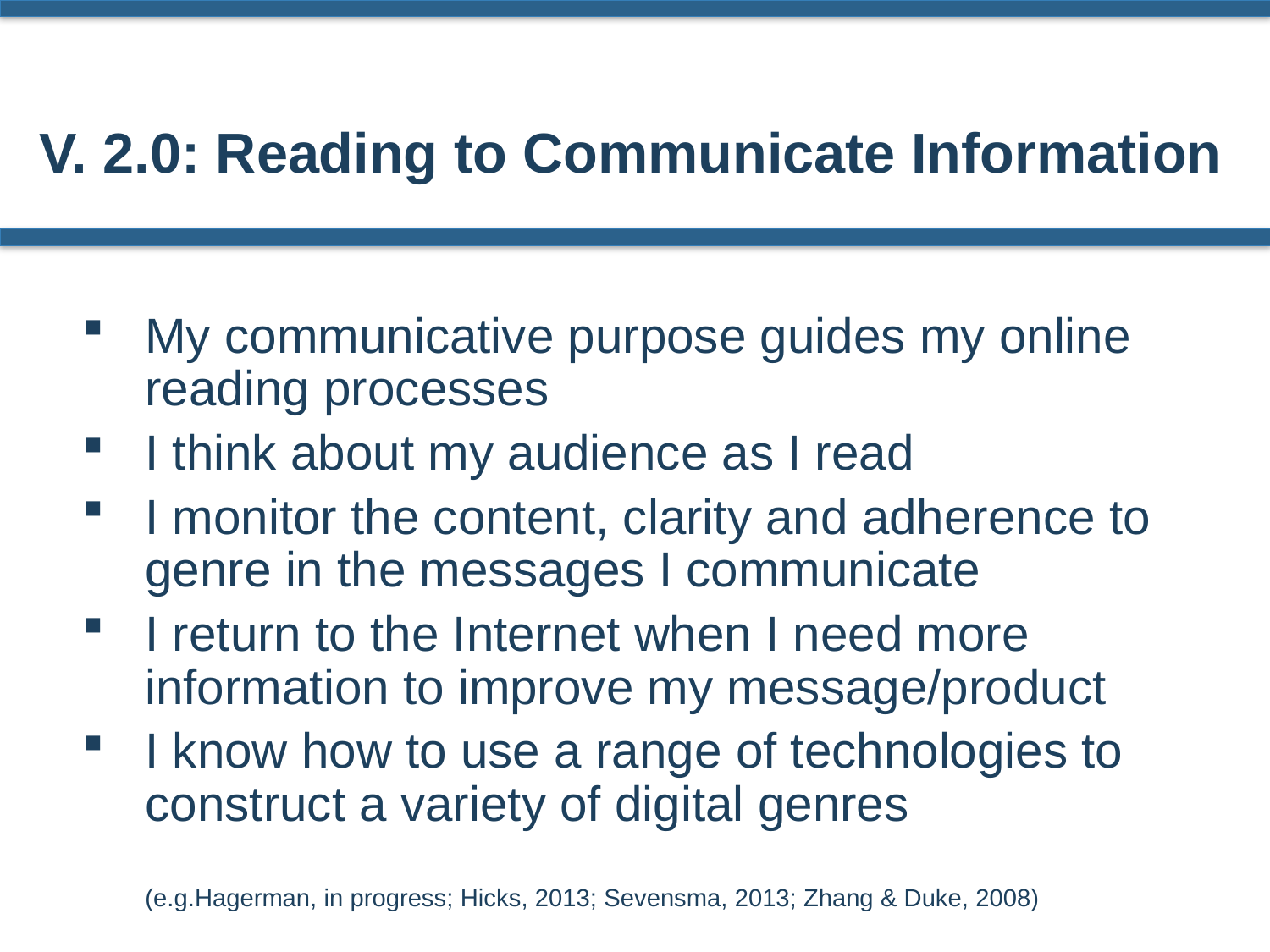

V. 2.0: Reading to Communicate Information

My communicative purpose guides my online reading processes
I think about my audience as I read
I monitor the content, clarity and adherence to genre in the messages I communicate
I return to the Internet when I need more information to improve my message/product
I know how to use a range of technologies to construct a variety of digital genres
(e.g.Hagerman, in progress; Hicks, 2013; Sevensma, 2013; Zhang & Duke, 2008)